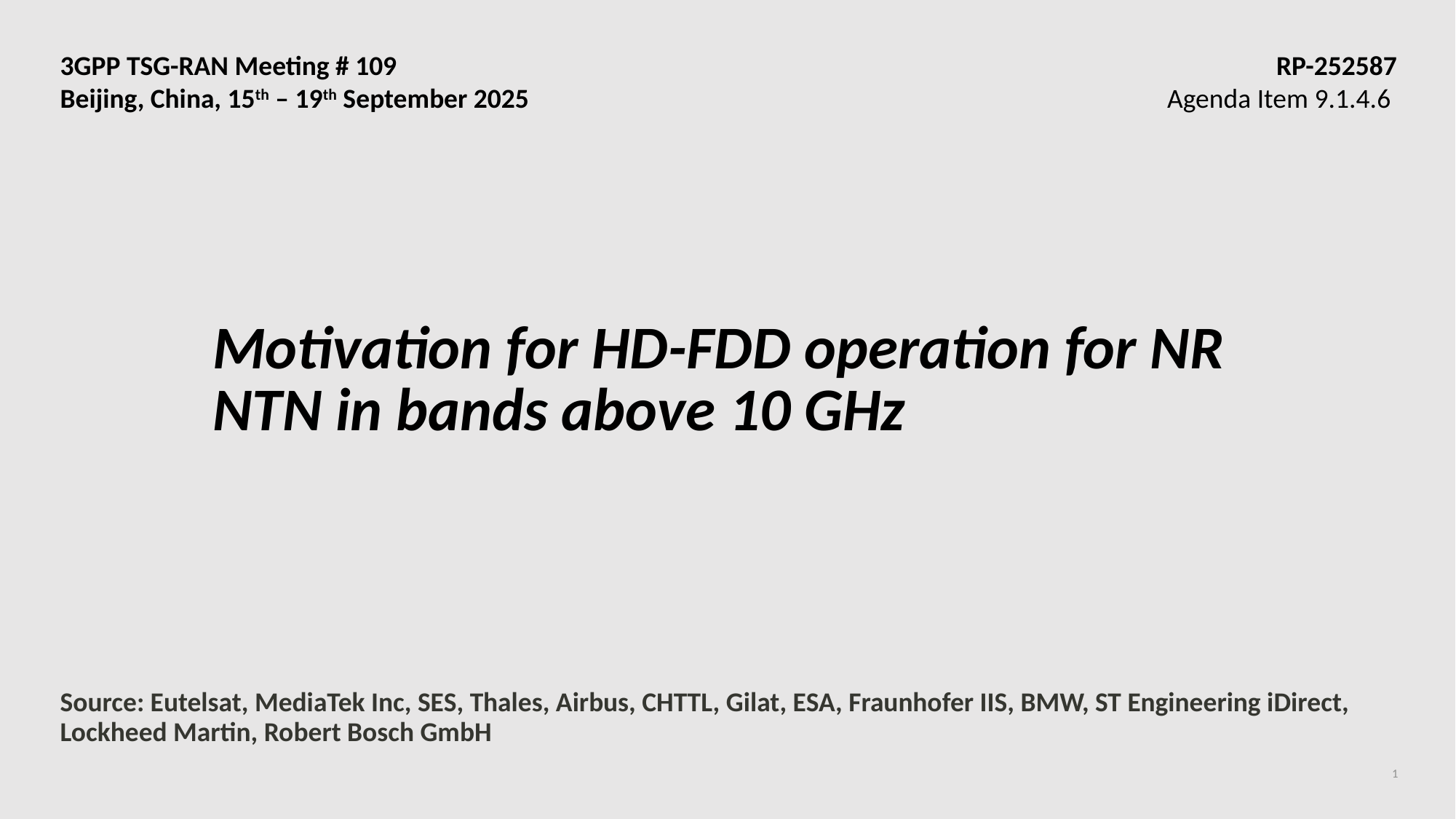

3GPP TSG-RAN Meeting # 109	RP-252587
Beijing, China, 15th – 19th September 2025 	Agenda Item 9.1.4.6
# Motivation for HD-FDD operation for NR NTN in bands above 10 GHz
Source: Eutelsat, MediaTek Inc, SES, Thales, Airbus, CHTTL, Gilat, ESA, Fraunhofer IIS, BMW, ST Engineering iDirect, Lockheed Martin, Robert Bosch GmbH
1